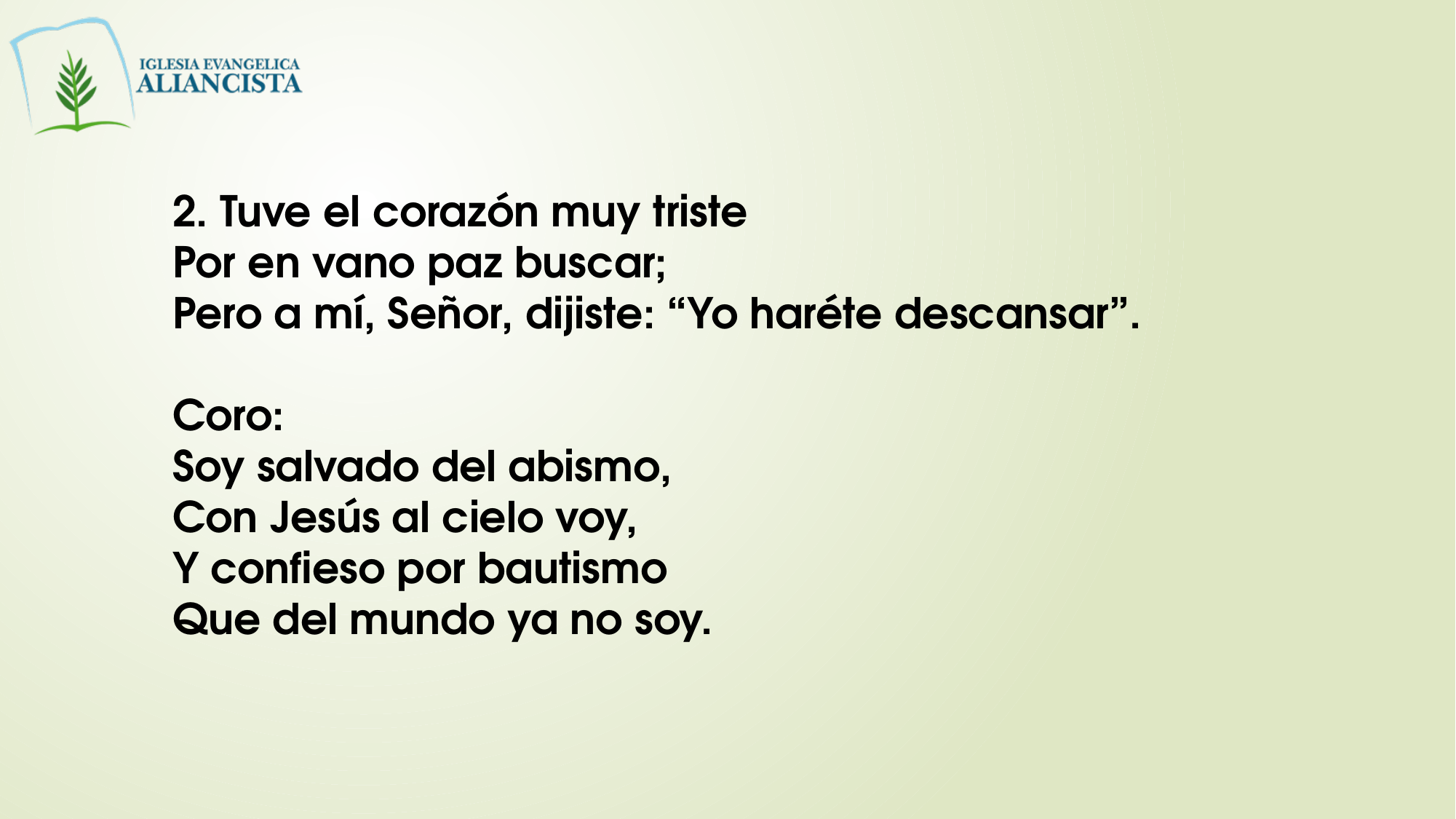

2. Tuve el corazón muy triste
Por en vano paz buscar;
Pero a mí, Señor, dijiste: “Yo haréte descansar”.

Coro:
Soy salvado del abismo,
Con Jesús al cielo voy,
Y confieso por bautismo
Que del mundo ya no soy.